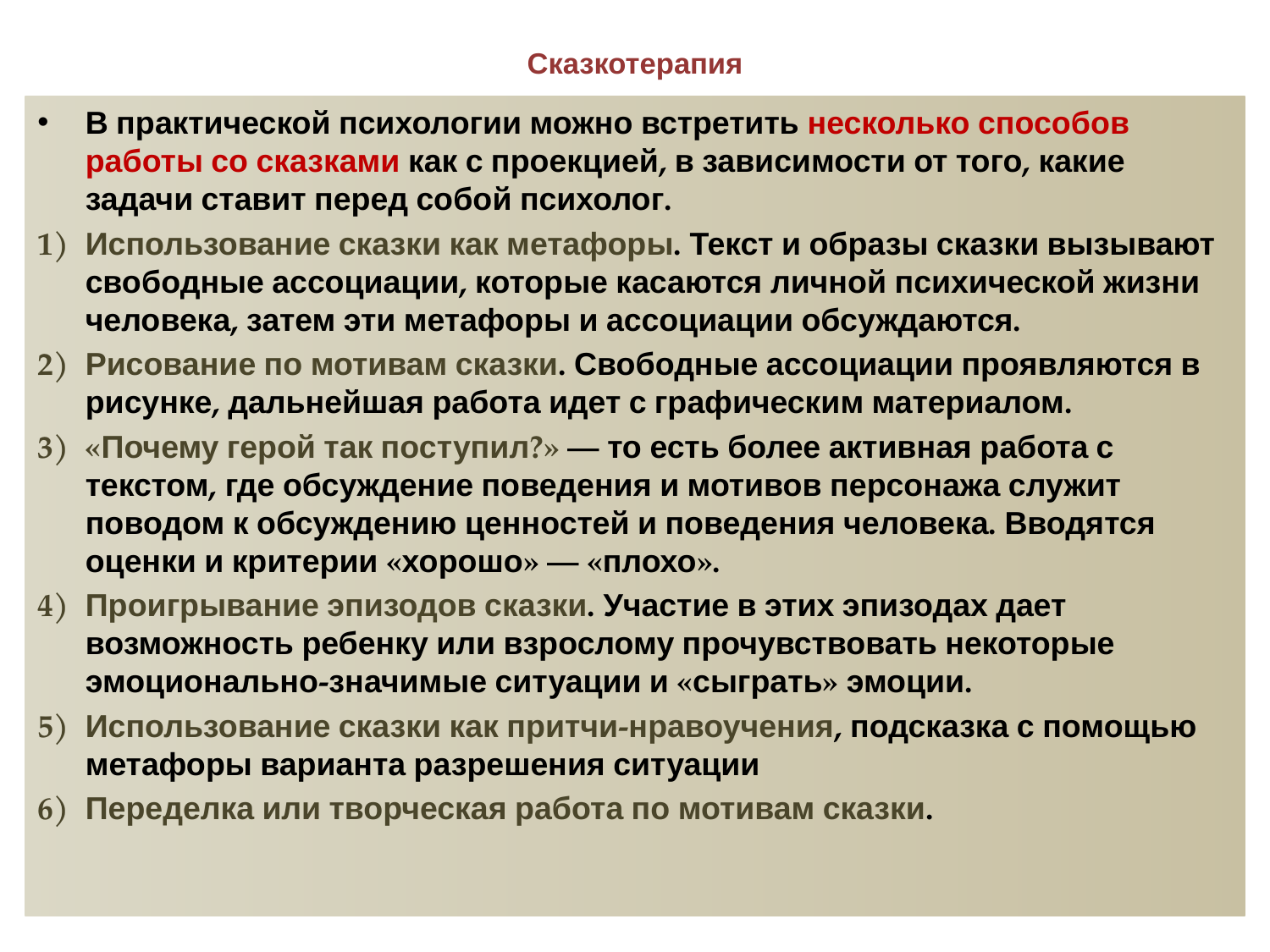

# Сказкотерапия
В практической психологии можно встретить несколько способов работы со сказками как с проекцией, в зависимости от того, какие задачи ставит перед собой психолог.
Использование сказки как метафоры. Текст и образы сказки вызывают свободные ассоциации, которые касаются личной психической жизни человека, затем эти метафоры и ассоциации обсуждаются.
Рисование по мотивам сказки. Свободные ассоциации проявляются в рисунке, дальнейшая работа идет с графическим материалом.
«Почему герой так поступил?» — то есть более активная работа с текстом, где обсуждение поведения и мотивов персонажа служит поводом к обсуждению ценностей и поведения человека. Вводятся оценки и критерии «хорошо» — «плохо».
Проигрывание эпизодов сказки. Участие в этих эпизодах дает возможность ребенку или взрослому прочувствовать некоторые эмоционально-значимые ситуации и «сыграть» эмоции.
Использование сказки как притчи-нравоучения, подсказка с помощью метафоры варианта разрешения ситуации
Переделка или творческая работа по мотивам сказки.